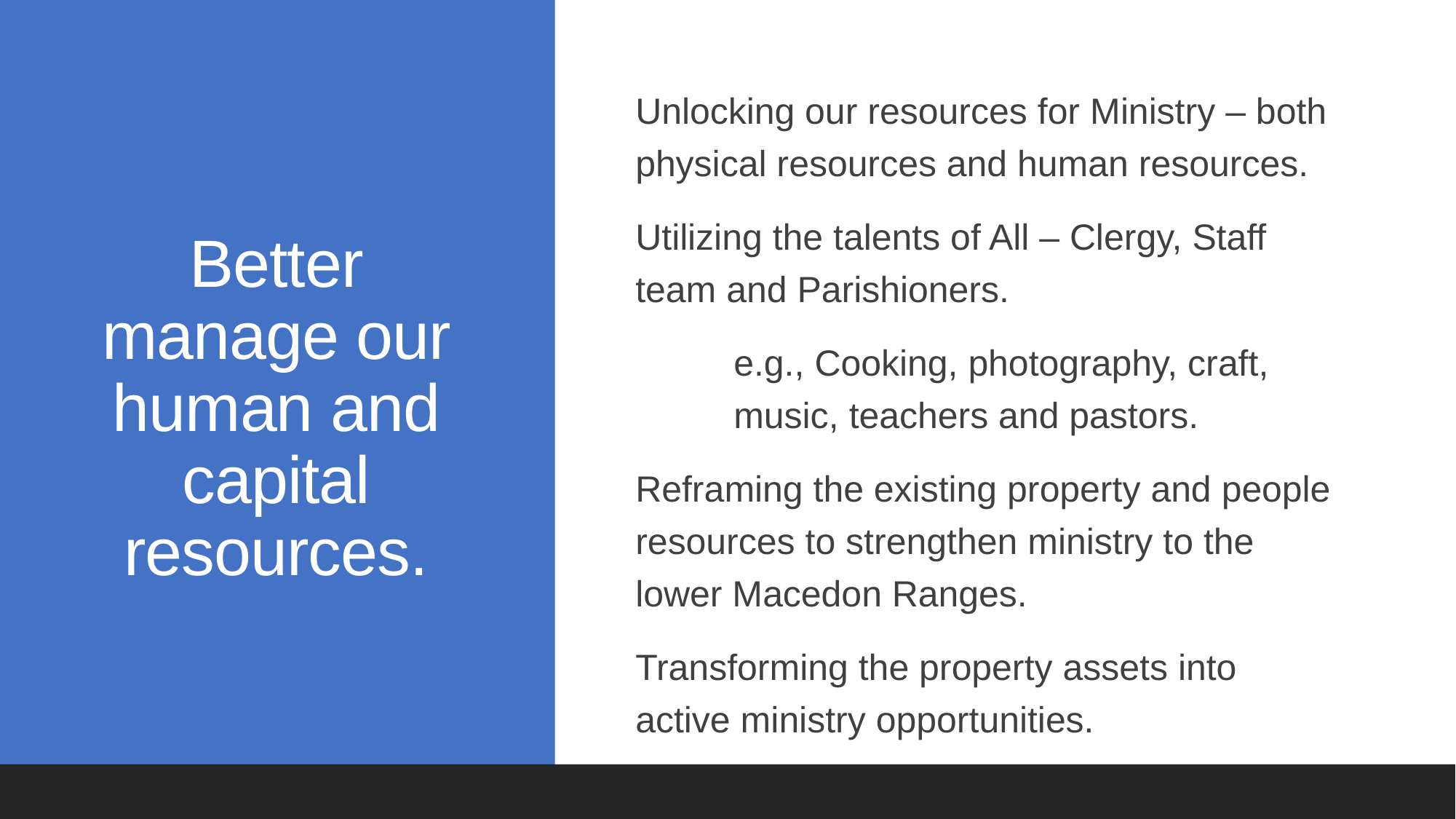

# Better manage our human and capital resources.
Unlocking our resources for Ministry – both physical resources and human resources.
Utilizing the talents of All – Clergy, Staff team and Parishioners.
	e.g., Cooking, photography, craft, 	music, teachers and pastors.
Reframing the existing property and people resources to strengthen ministry to the lower Macedon Ranges.
Transforming the property assets into active ministry opportunities.